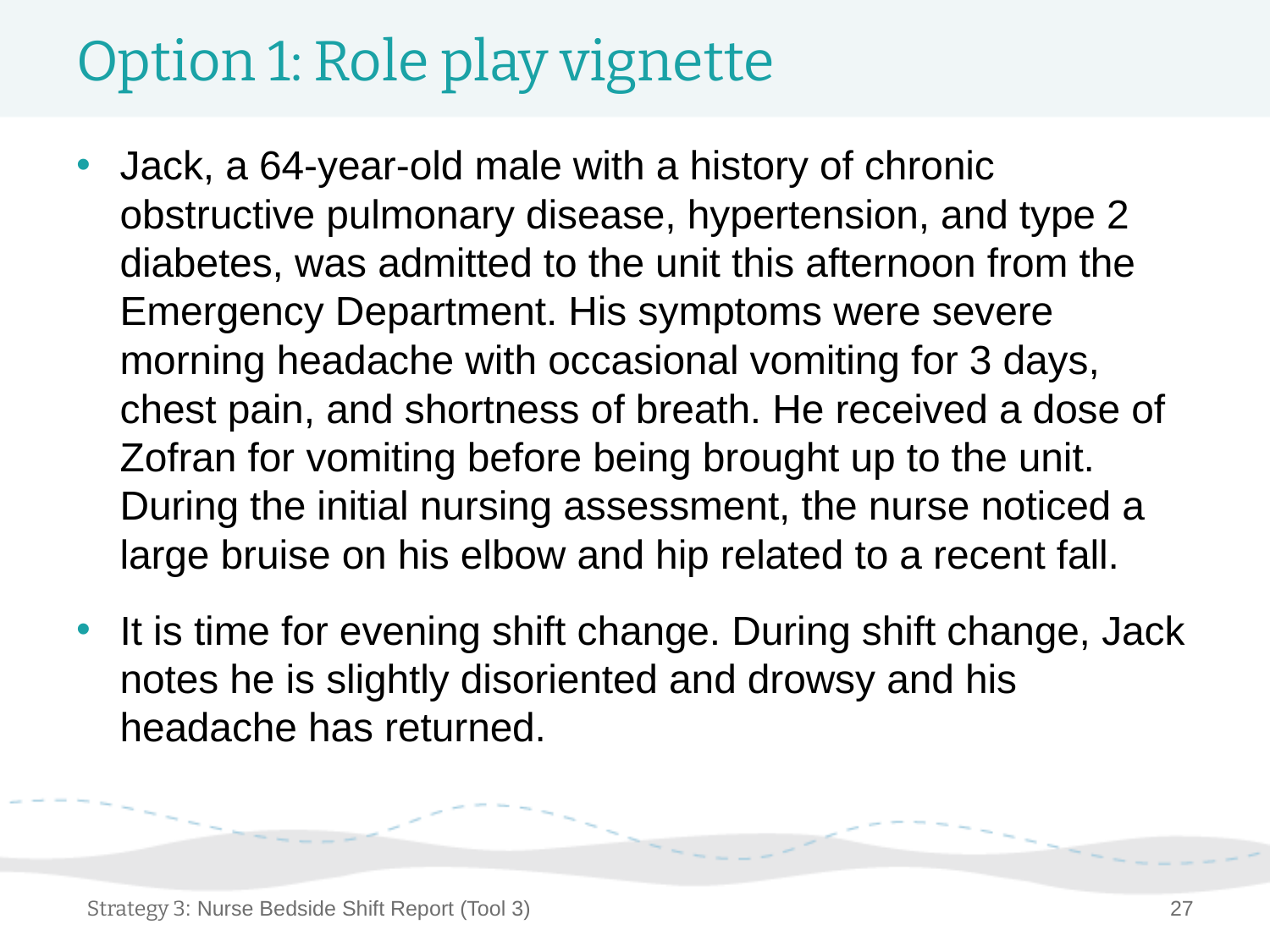

# Option 1: Role play vignette
Jack, a 64-year-old male with a history of chronic obstructive pulmonary disease, hypertension, and type 2 diabetes, was admitted to the unit this afternoon from the Emergency Department. His symptoms were severe morning headache with occasional vomiting for 3 days, chest pain, and shortness of breath. He received a dose of Zofran for vomiting before being brought up to the unit. During the initial nursing assessment, the nurse noticed a large bruise on his elbow and hip related to a recent fall.
It is time for evening shift change. During shift change, Jack notes he is slightly disoriented and drowsy and his headache has returned.
Strategy 3: Nurse Bedside Shift Report (Tool 3)
27